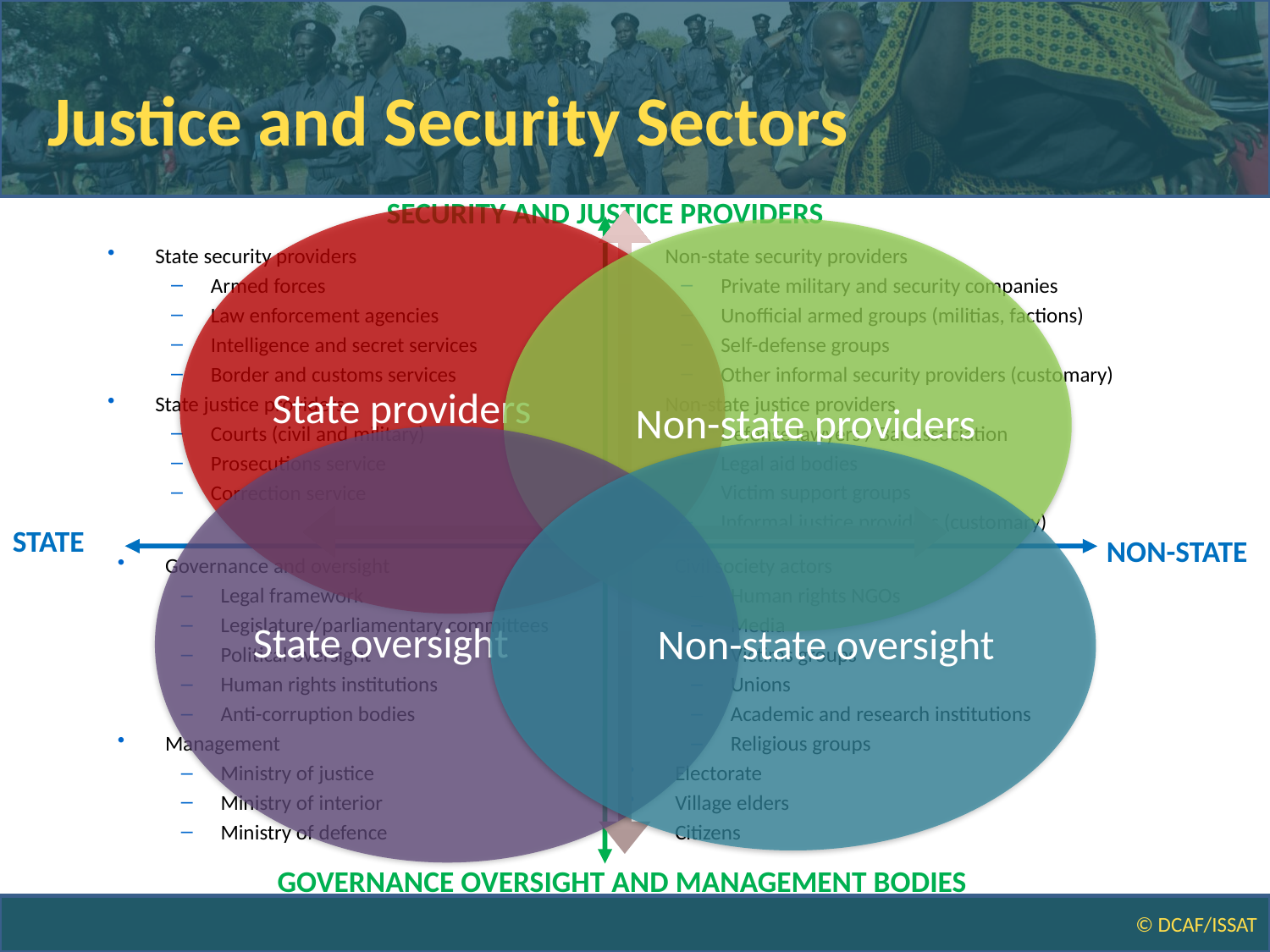

# Justice and Security Sectors
           SECURITY AND JUSTICE PROVIDERS
State providers
Non-state providers
State oversight
Non-state oversight

State security providers
Armed forces
Law enforcement agencies
Intelligence and secret services
Border and customs services
State justice providers
Courts (civil and military)
Prosecutions service
Correction service
Non-state security providers
Private military and security companies
Unofficial armed groups (militias, factions)
Self-defense groups
Other informal security providers (customary)
Non-state justice providers
Defense lawyers / Bar association
Legal aid bodies
Victim support groups
Informal justice providers (customary)

STATE
NON-STATE
Governance and oversight
Legal framework
Legislature/parliamentary committees
Political oversight
Human rights institutions
Anti-corruption bodies
Management
Ministry of justice
Ministry of interior
Ministry of defence

Civil society actors
Human rights NGOs
Media
Victims groups
Unions
Academic and research institutions
Religious groups
Electorate
Village elders
Citizens
GOVERNANCE OVERSIGHT AND MANAGEMENT BODIES